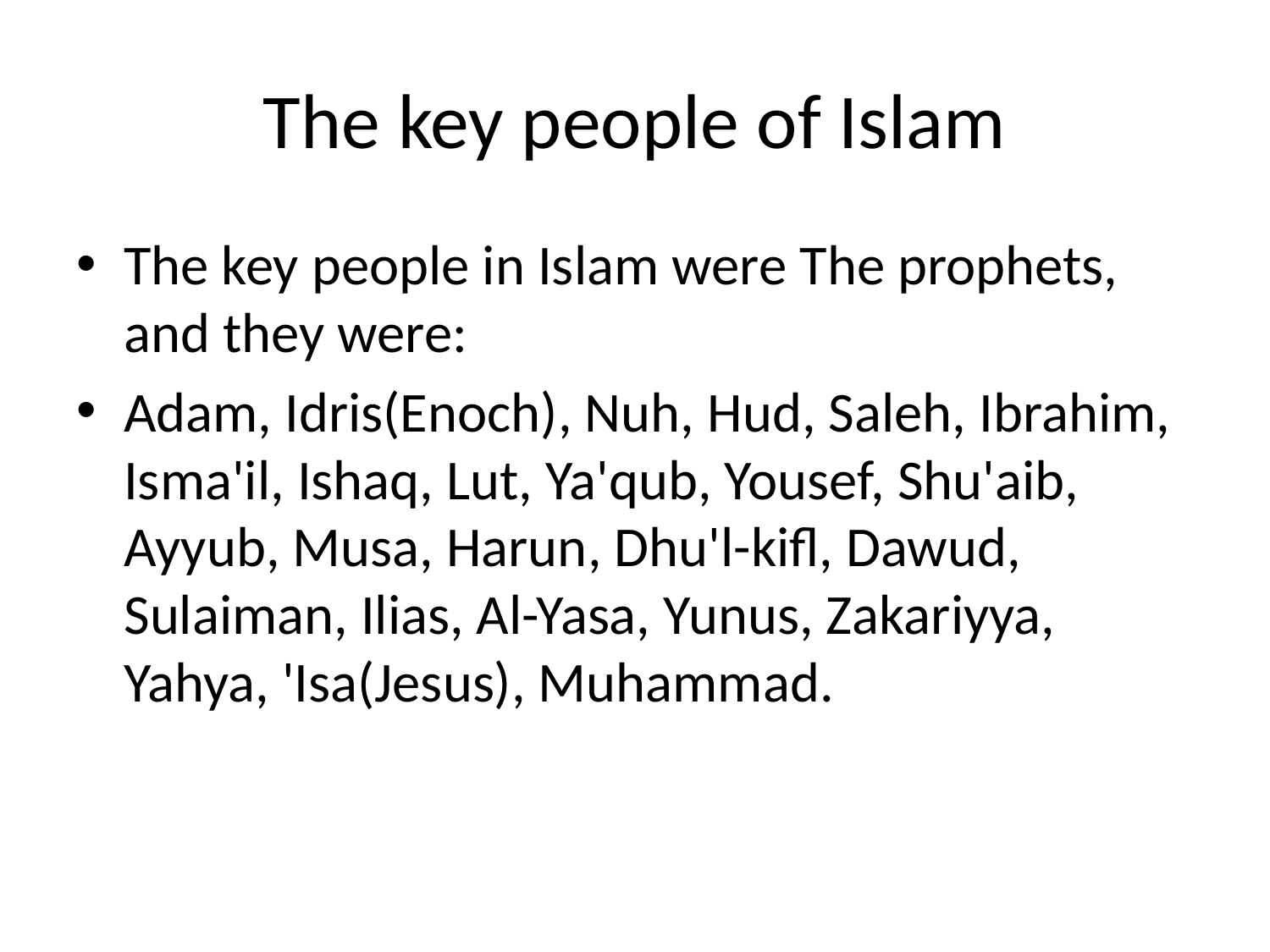

# The key people of Islam
The key people in Islam were The prophets, and they were:
Adam, Idris(Enoch), Nuh, Hud, Saleh, Ibrahim, Isma'il, Ishaq, Lut, Ya'qub, Yousef, Shu'aib, Ayyub, Musa, Harun, Dhu'l-kifl, Dawud, Sulaiman, Ilias, Al-Yasa, Yunus, Zakariyya, Yahya, 'Isa(Jesus), Muhammad.